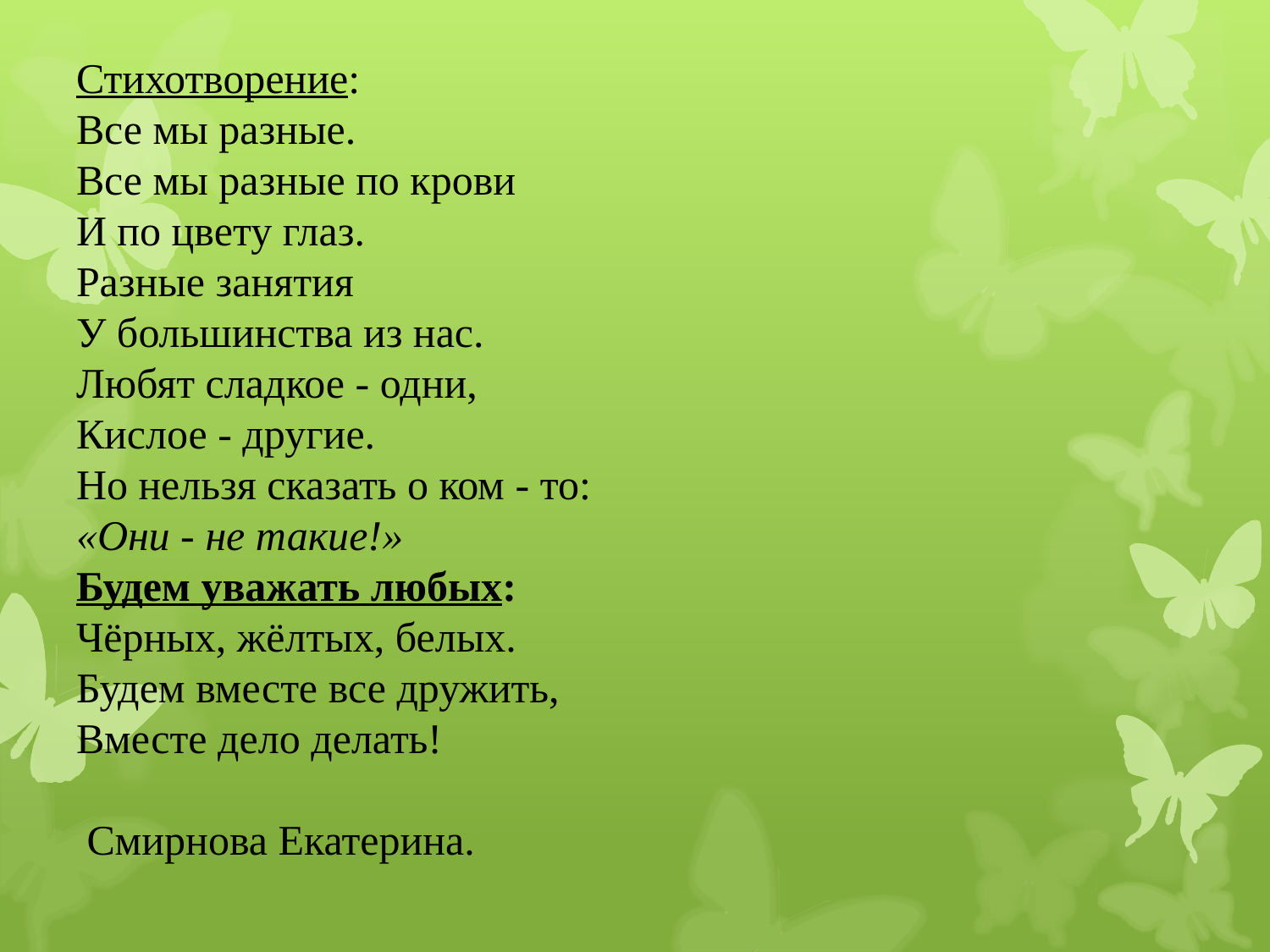

# Стихотворение: Все мы разные. Все мы разные по крови И по цвету глаз. Разные занятия У большинства из нас. Любят сладкое - одни, Кислое - другие. Но нельзя сказать о ком - то: «Они - не такие!» Будем уважать любых: Чёрных, жёлтых, белых. Будем вместе все дружить, Вместе дело делать! Смирнова Екатерина.